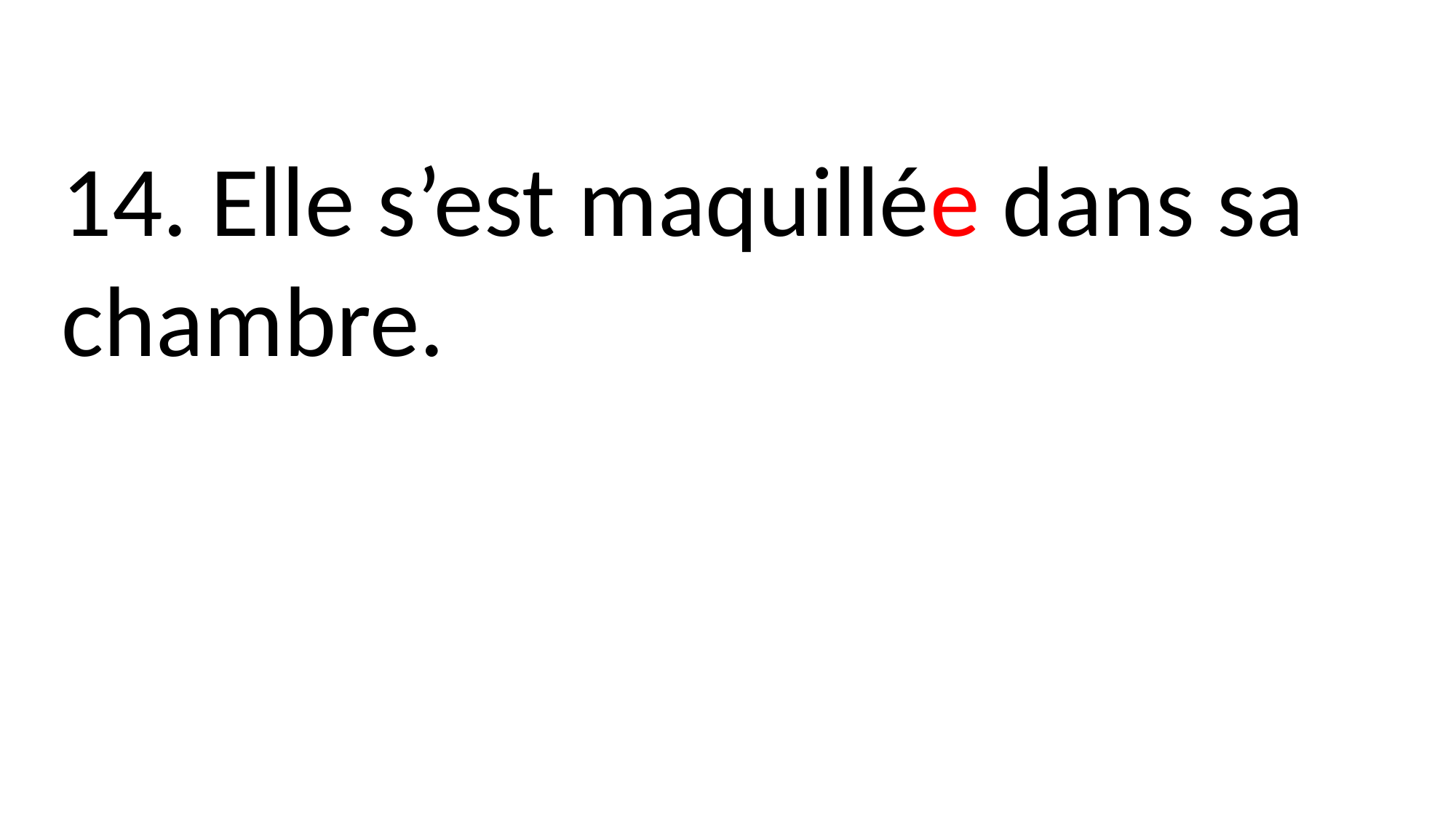

14. Elle s’est maquillée dans sa chambre.